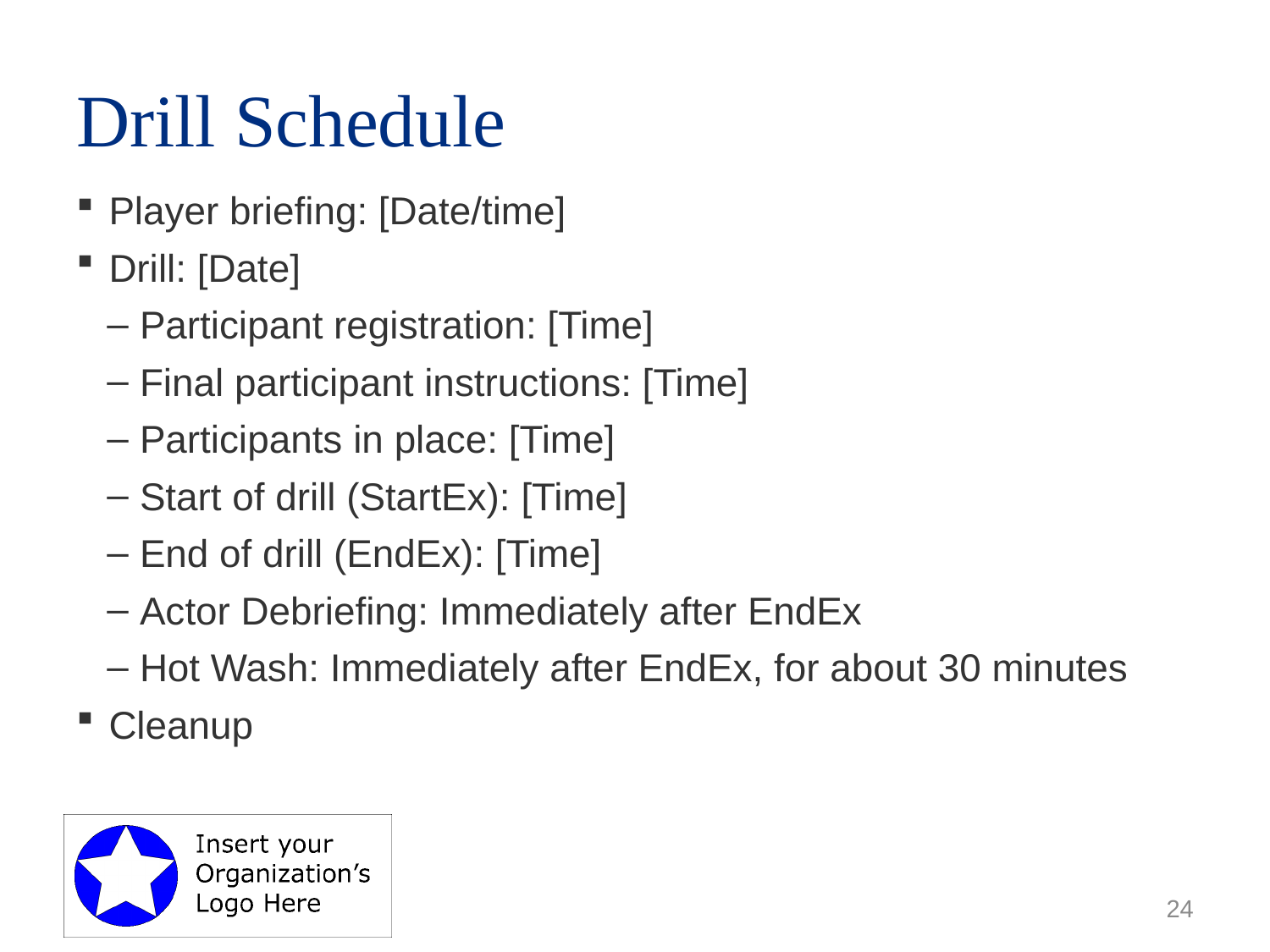

# Drill Schedule
Player briefing: [Date/time]
Drill: [Date]
Participant registration: [Time]
Final participant instructions: [Time]
Participants in place: [Time]
Start of drill (StartEx): [Time]
End of drill (EndEx): [Time]
Actor Debriefing: Immediately after EndEx
Hot Wash: Immediately after EndEx, for about 30 minutes
Cleanup
24